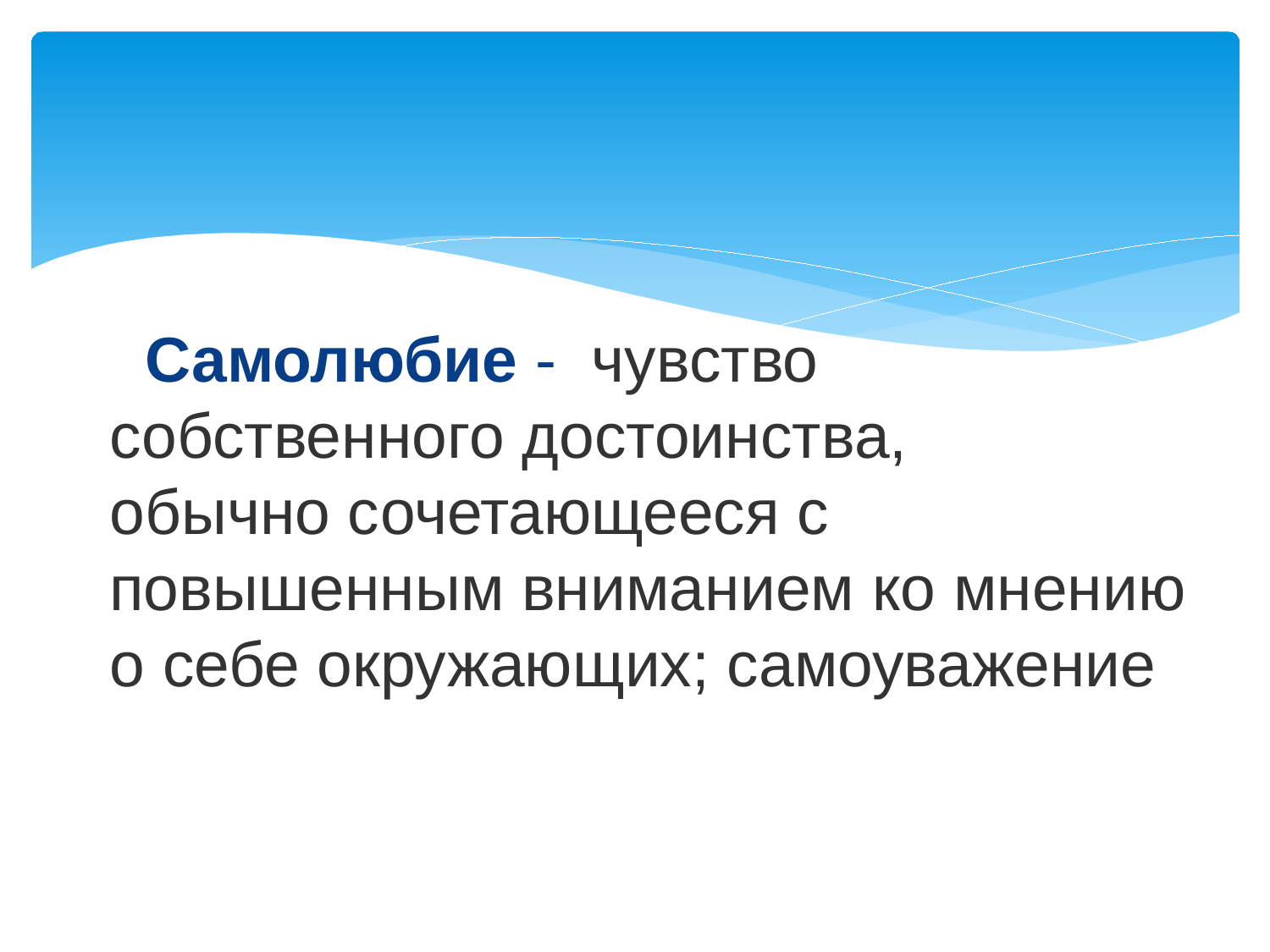

#
   Самолюбие -  чувство собственного достоинства, обычно сочетающееся с повышенным вниманием ко мнению о себе окружающих; самоуважение